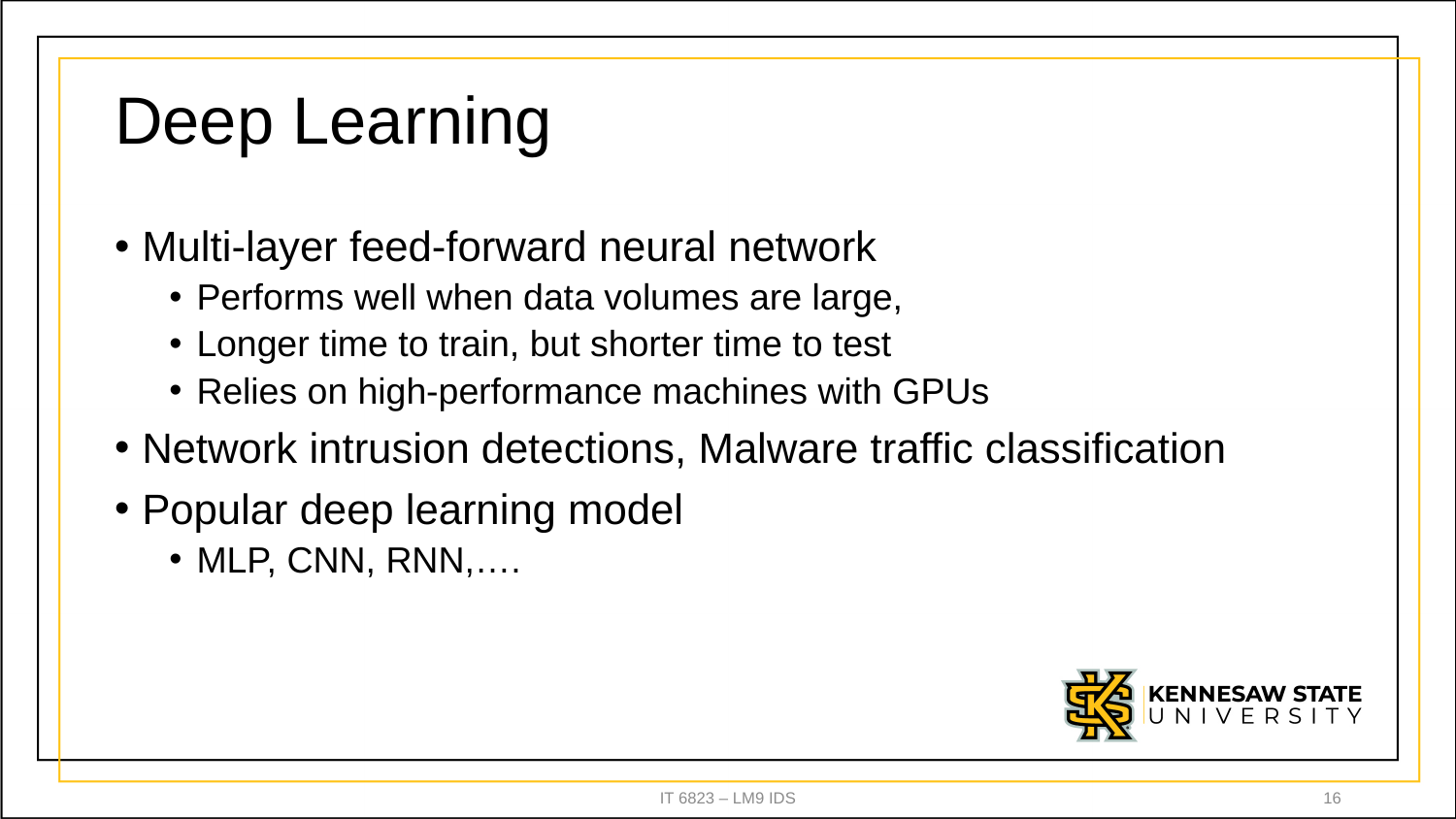

# Deep Learning
Multi-layer feed-forward neural network
Performs well when data volumes are large,
Longer time to train, but shorter time to test
Relies on high-performance machines with GPUs
Network intrusion detections, Malware traffic classification
Popular deep learning model
MLP, CNN, RNN,….
IT 6823 – LM9 IDS
16